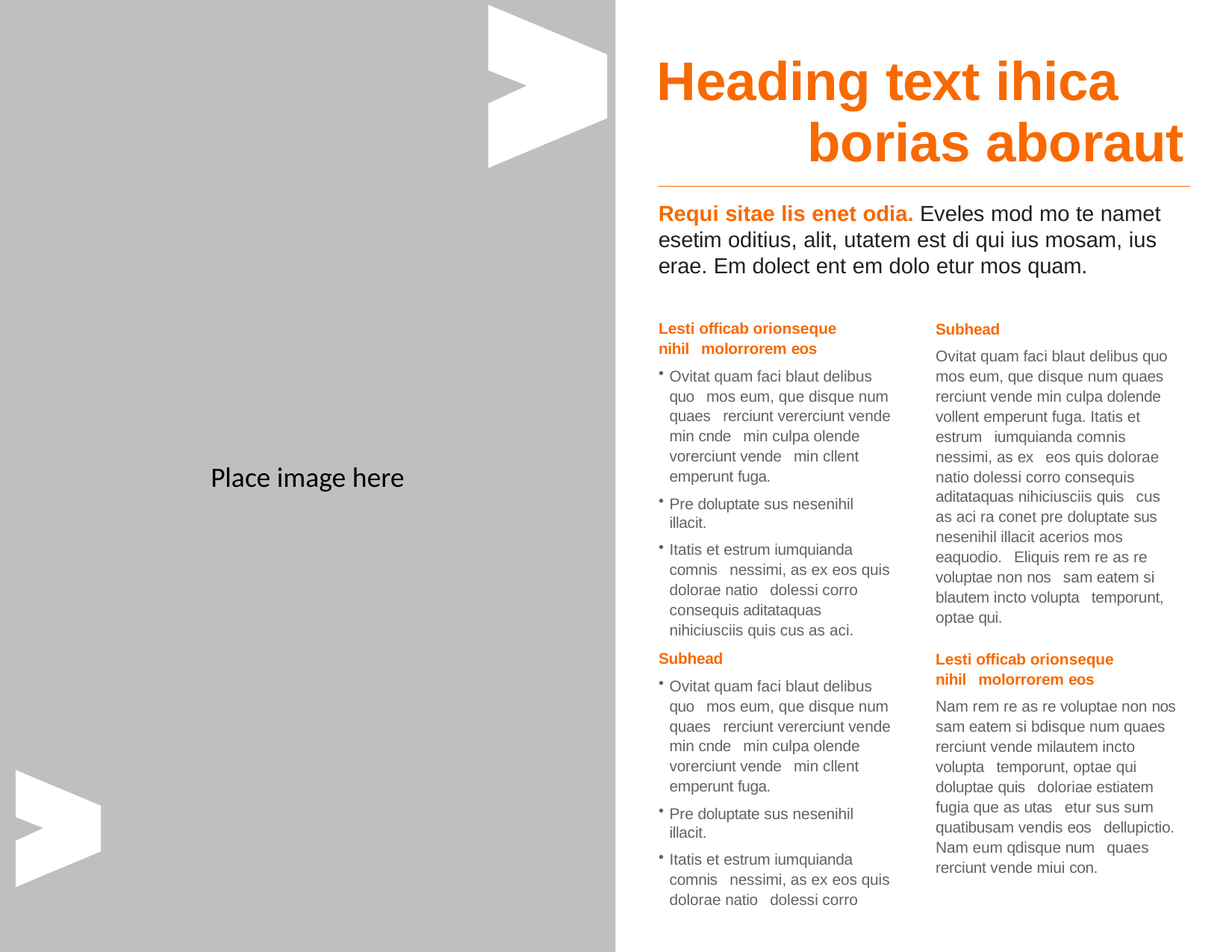

Place image here

# Heading text ihica
borias aboraut
Requi sitae lis enet odia. Eveles mod mo te namet esetim oditius, alit, utatem est di qui ius mosam, ius erae. Em dolect ent em dolo etur mos quam.
Subhead
Ovitat quam faci blaut delibus quo mos eum, que disque num quaes rerciunt vende min culpa dolende vollent emperunt fuga. Itatis et estrum iumquianda comnis nessimi, as ex eos quis dolorae natio dolessi corro consequis aditataquas nihiciusciis quis cus as aci ra conet pre doluptate sus nesenihil illacit acerios mos eaquodio. Eliquis rem re as re voluptae non nos sam eatem si blautem incto volupta temporunt, optae qui.

Lesti officab orionseque nihil molorrorem eos
Nam rem re as re voluptae non nos sam eatem si bdisque num quaes rerciunt vende milautem incto volupta temporunt, optae qui doluptae quis doloriae estiatem fugia que as utas etur sus sum quatibusam vendis eos dellupictio. Nam eum qdisque num quaes rerciunt vende miui con.

Lesti officab orionseque nihil molorrorem eos
Ovitat quam faci blaut delibus quo mos eum, que disque num quaes rerciunt vererciunt vende min cnde min culpa olende vorerciunt vende min cllent emperunt fuga.
Pre doluptate sus nesenihil illacit.
Itatis et estrum iumquianda comnis nessimi, as ex eos quis dolorae natio dolessi corro consequis aditataquas nihiciusciis quis cus as aci.
Subhead
Ovitat quam faci blaut delibus quo mos eum, que disque num quaes rerciunt vererciunt vende min cnde min culpa olende vorerciunt vende min cllent emperunt fuga.
Pre doluptate sus nesenihil illacit.
Itatis et estrum iumquianda comnis nessimi, as ex eos quis dolorae natio dolessi corro